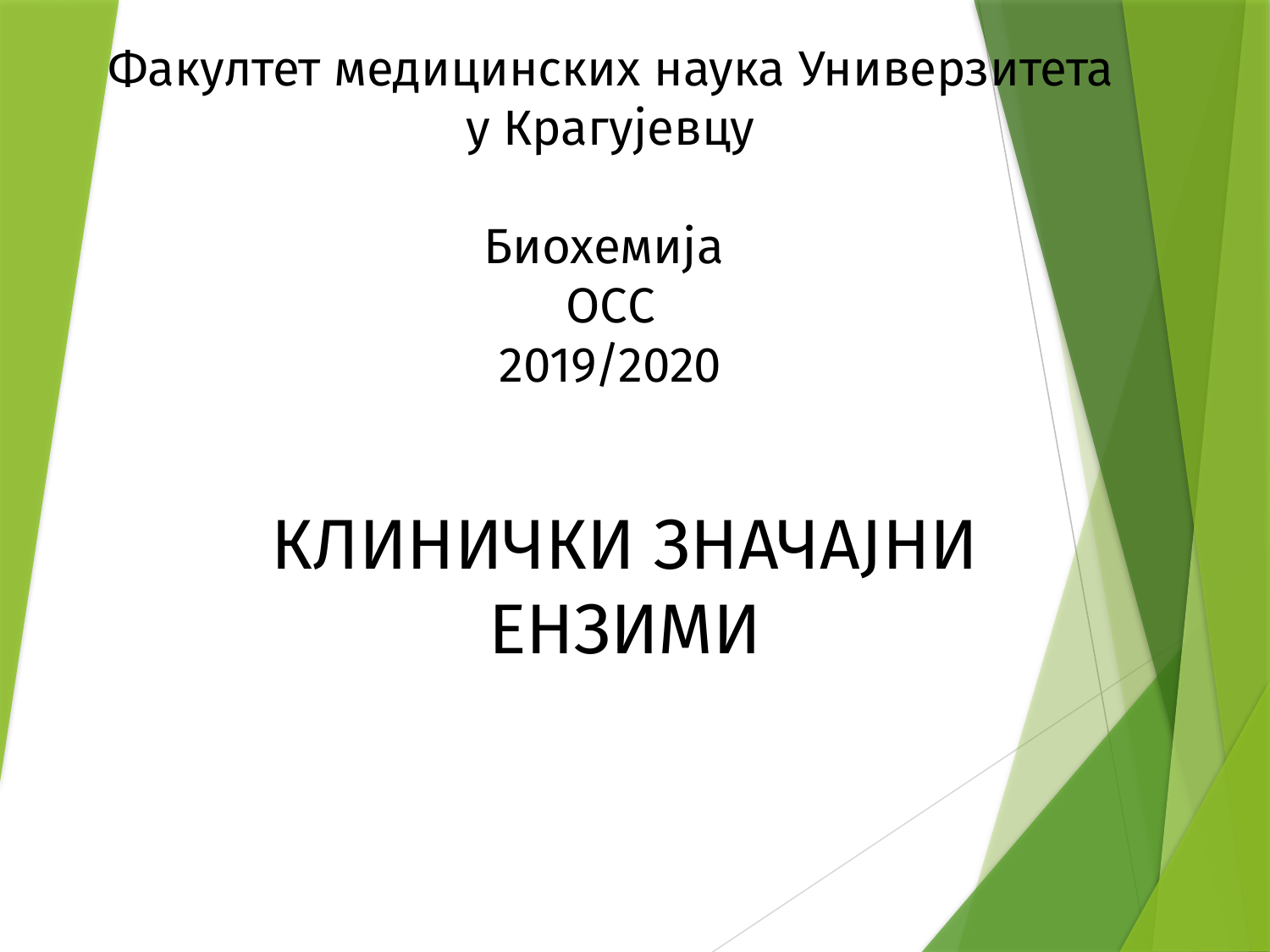

Факултет медицинских наука Универзитета у Крагујевцу

Биохемија
ОСС
2019/2020
КЛИНИЧКИ ЗНАЧАЈНИ ЕНЗИМИ